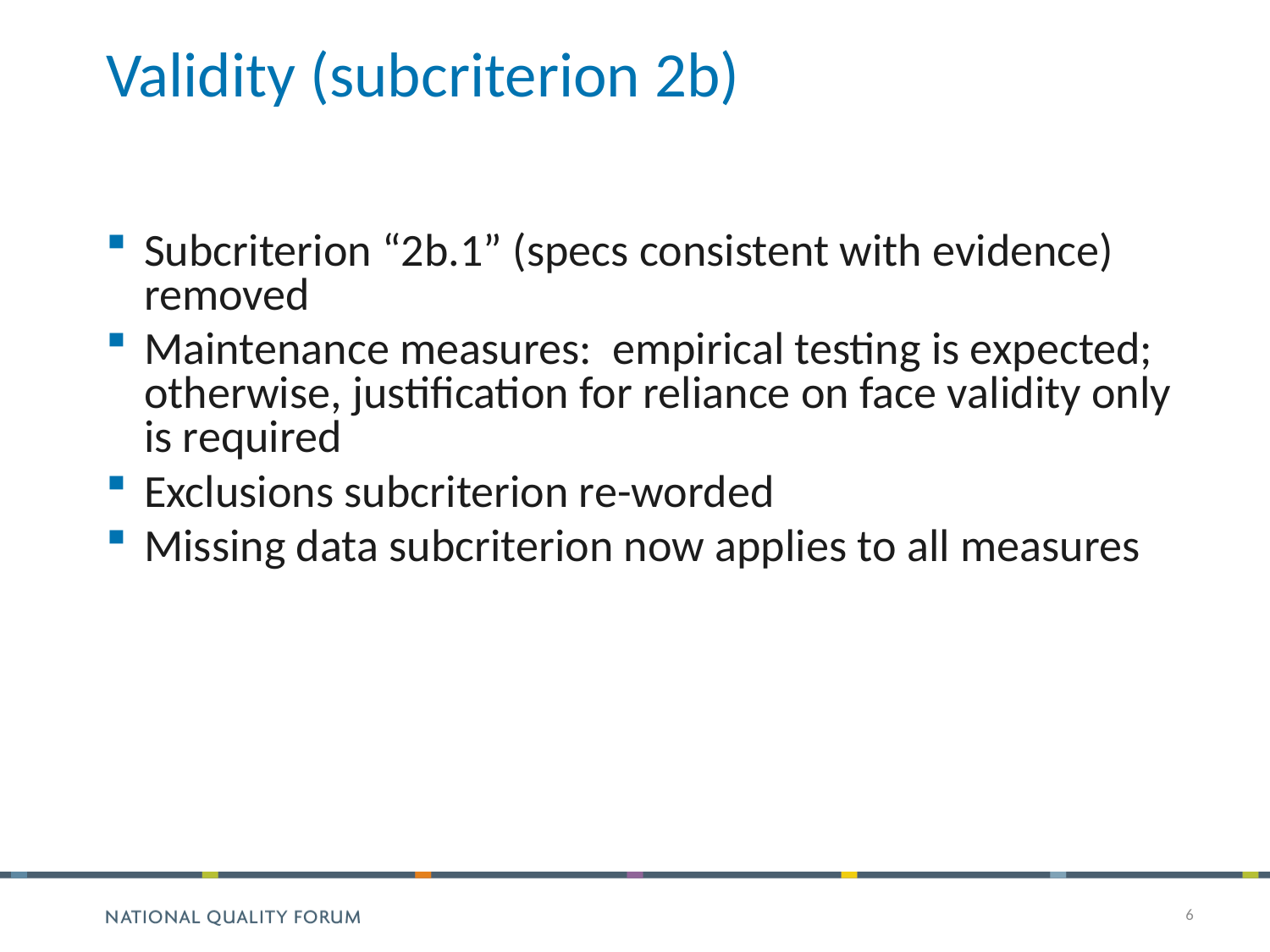

# Validity (subcriterion 2b)
Subcriterion “2b.1” (specs consistent with evidence) removed
Maintenance measures:  empirical testing is expected; otherwise, justification for reliance on face validity only is required
Exclusions subcriterion re-worded
Missing data subcriterion now applies to all measures
6